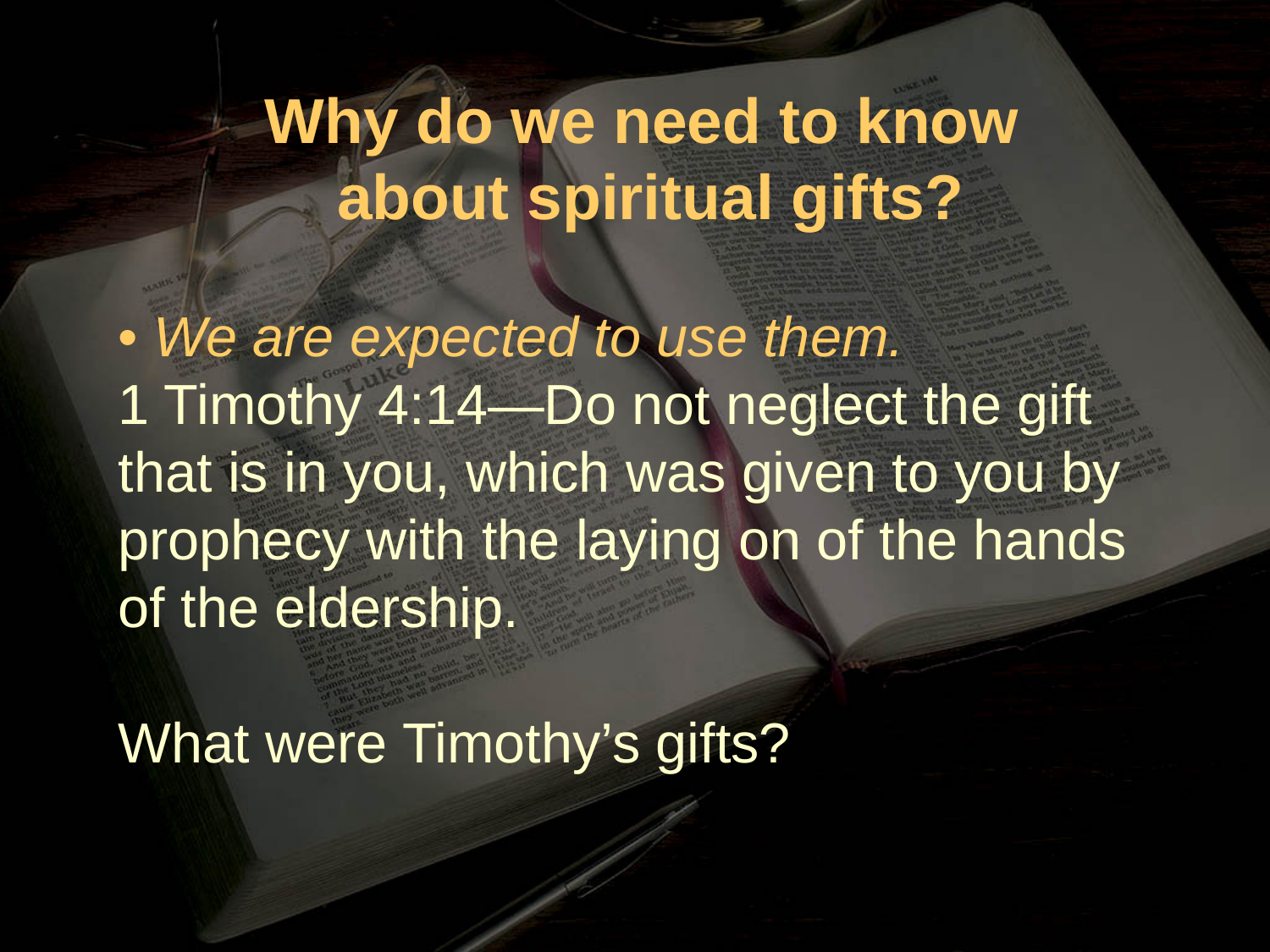

Why do we need to know
about spiritual gifts?

• We are expected to use them.
1 Timothy 4:14—Do not neglect the gift that is in you, which was given to you by prophecy with the laying on of the hands of the eldership.

What were Timothy’s gifts?